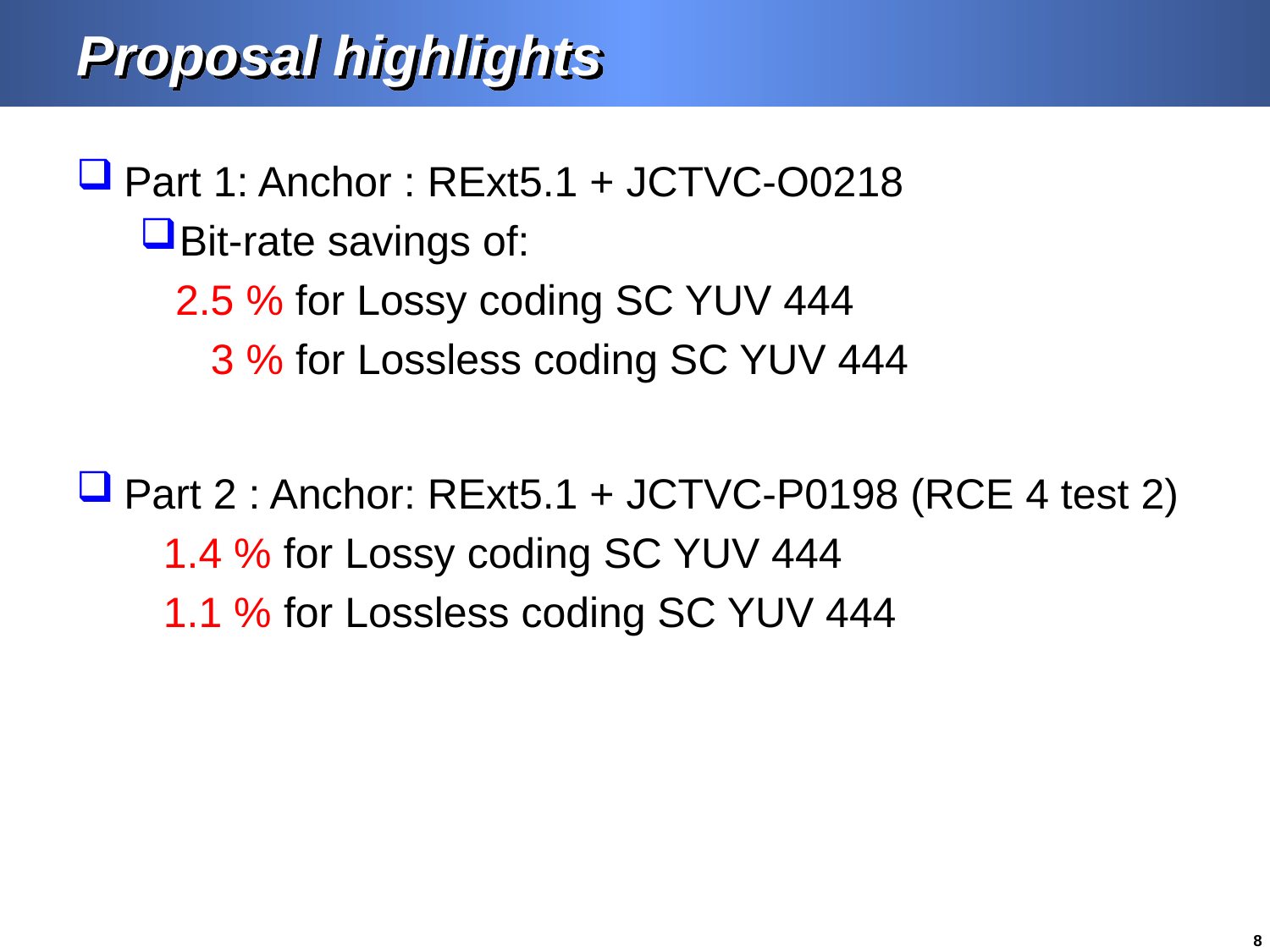

# Proposal highlights
Part 1: Anchor : RExt5.1 + JCTVC-O0218
Bit-rate savings of:
   2.5 % for Lossy coding SC YUV 444
      3 % for Lossless coding SC YUV 444

Part 2 : Anchor: RExt5.1 + JCTVC-P0198 (RCE 4 test 2)
  1.4 % for Lossy coding SC YUV 444
  1.1 % for Lossless coding SC YUV 444
8